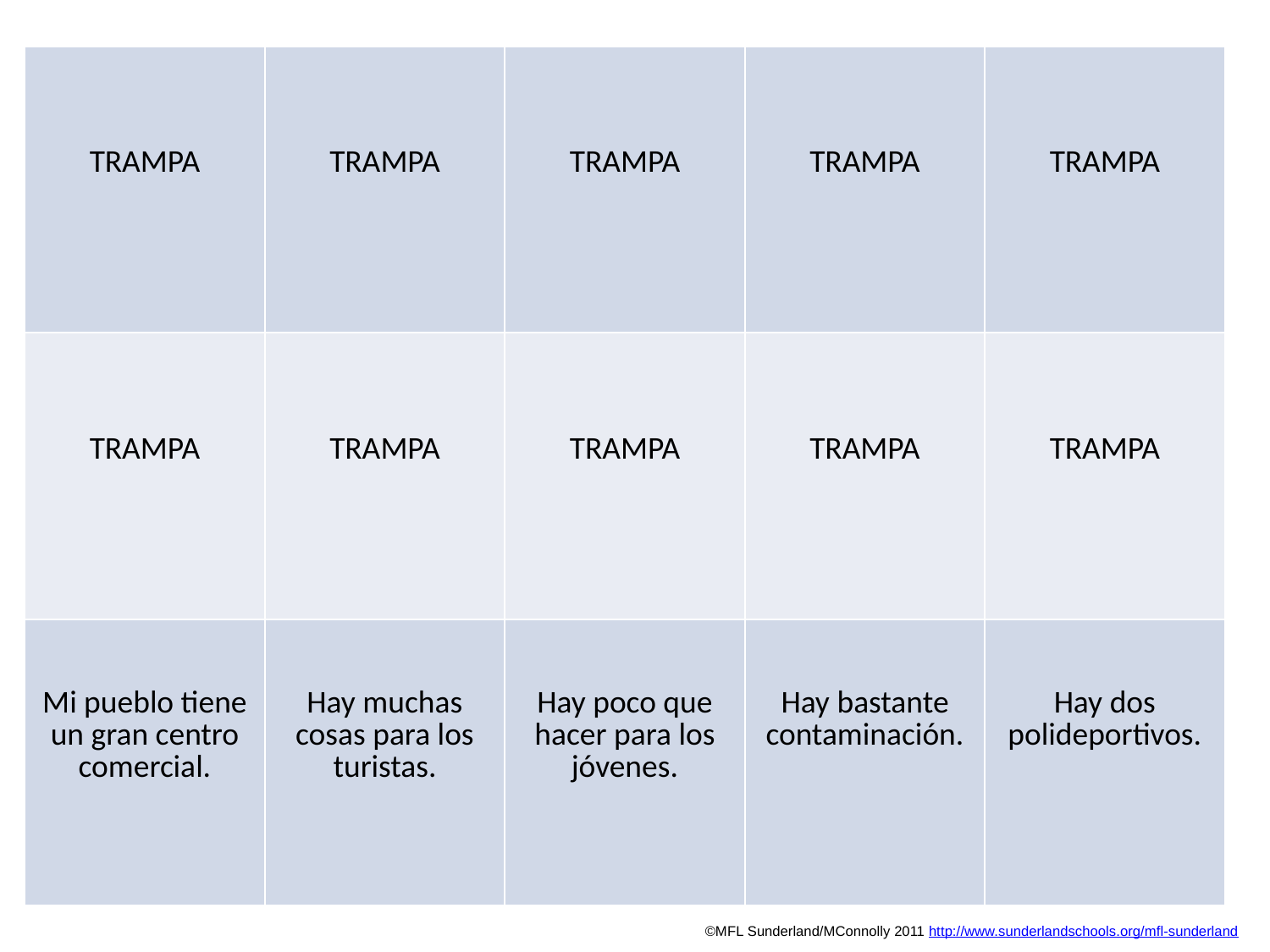

| TRAMPA | TRAMPA | TRAMPA | TRAMPA | TRAMPA |
| --- | --- | --- | --- | --- |
| TRAMPA | TRAMPA | TRAMPA | TRAMPA | TRAMPA |
| Mi pueblo tiene un gran centro comercial. | Hay muchas cosas para los turistas. | Hay poco que hacer para los jóvenes. | Hay bastante contaminación. | Hay dos polideportivos. |
©MFL Sunderland/MConnolly 2011 http://www.sunderlandschools.org/mfl-sunderland
©MFL Sunderland 2011 MConnolly http://www.sunderlandschools.org/mfl-sunderland
©MFL Sunderland 2011 MConnolly http://www.sunderlandschools.org/mfl-sunderland